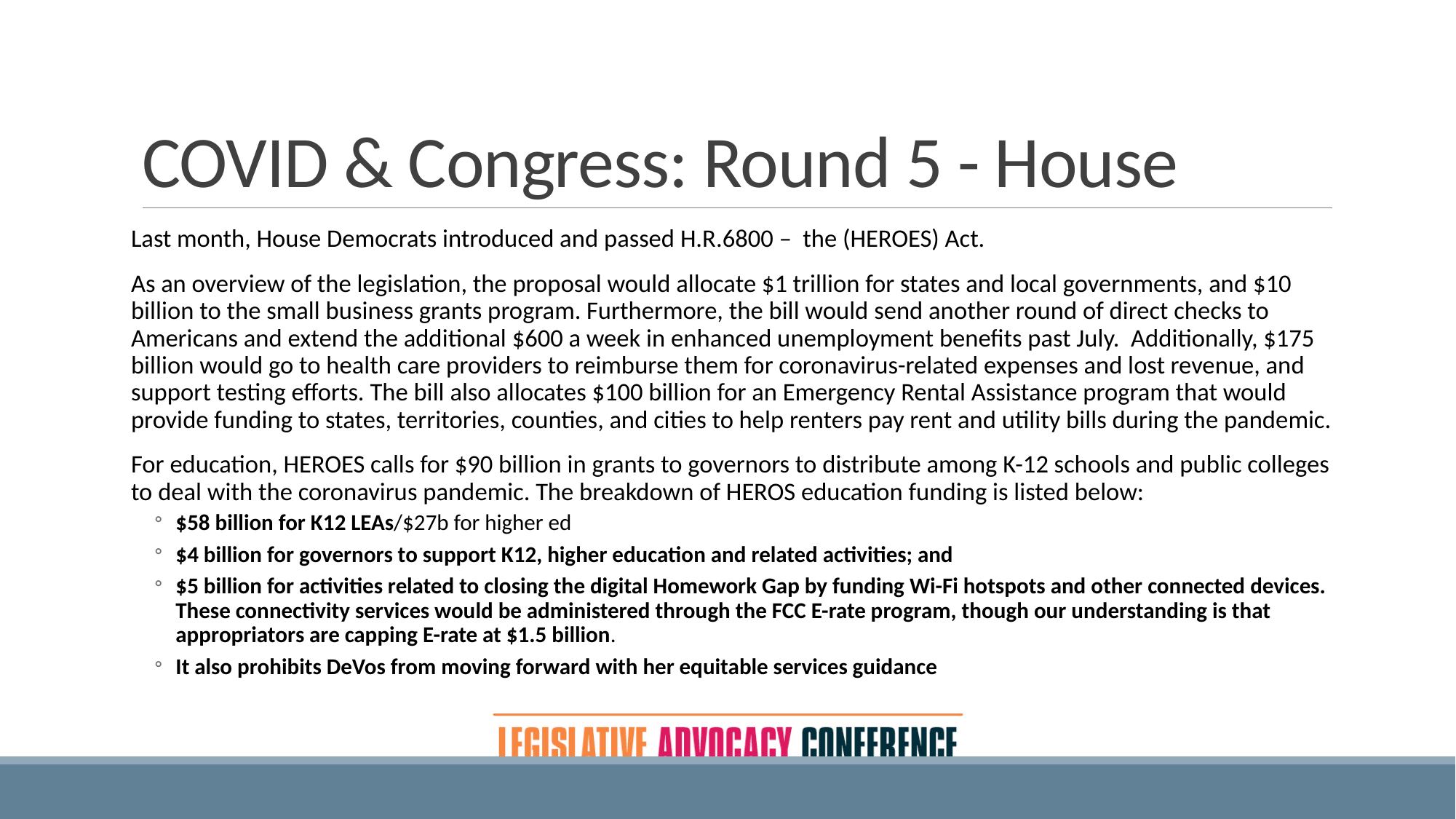

# COVID & Congress: Round 5 - House
Last month, House Democrats introduced and passed H.R.6800 –  the (HEROES) Act.
As an overview of the legislation, the proposal would allocate $1 trillion for states and local governments, and $10 billion to the small business grants program. Furthermore, the bill would send another round of direct checks to Americans and extend the additional $600 a week in enhanced unemployment benefits past July.  Additionally, $175 billion would go to health care providers to reimburse them for coronavirus-related expenses and lost revenue, and support testing efforts. The bill also allocates $100 billion for an Emergency Rental Assistance program that would provide funding to states, territories, counties, and cities to help renters pay rent and utility bills during the pandemic.
For education, HEROES calls for $90 billion in grants to governors to distribute among K-12 schools and public colleges to deal with the coronavirus pandemic. The breakdown of HEROS education funding is listed below:
$58 billion for K12 LEAs/$27b for higher ed
$4 billion for governors to support K12, higher education and related activities; and
$5 billion for activities related to closing the digital Homework Gap by funding Wi-Fi hotspots and other connected devices. These connectivity services would be administered through the FCC E-rate program, though our understanding is that appropriators are capping E-rate at $1.5 billion.
It also prohibits DeVos from moving forward with her equitable services guidance